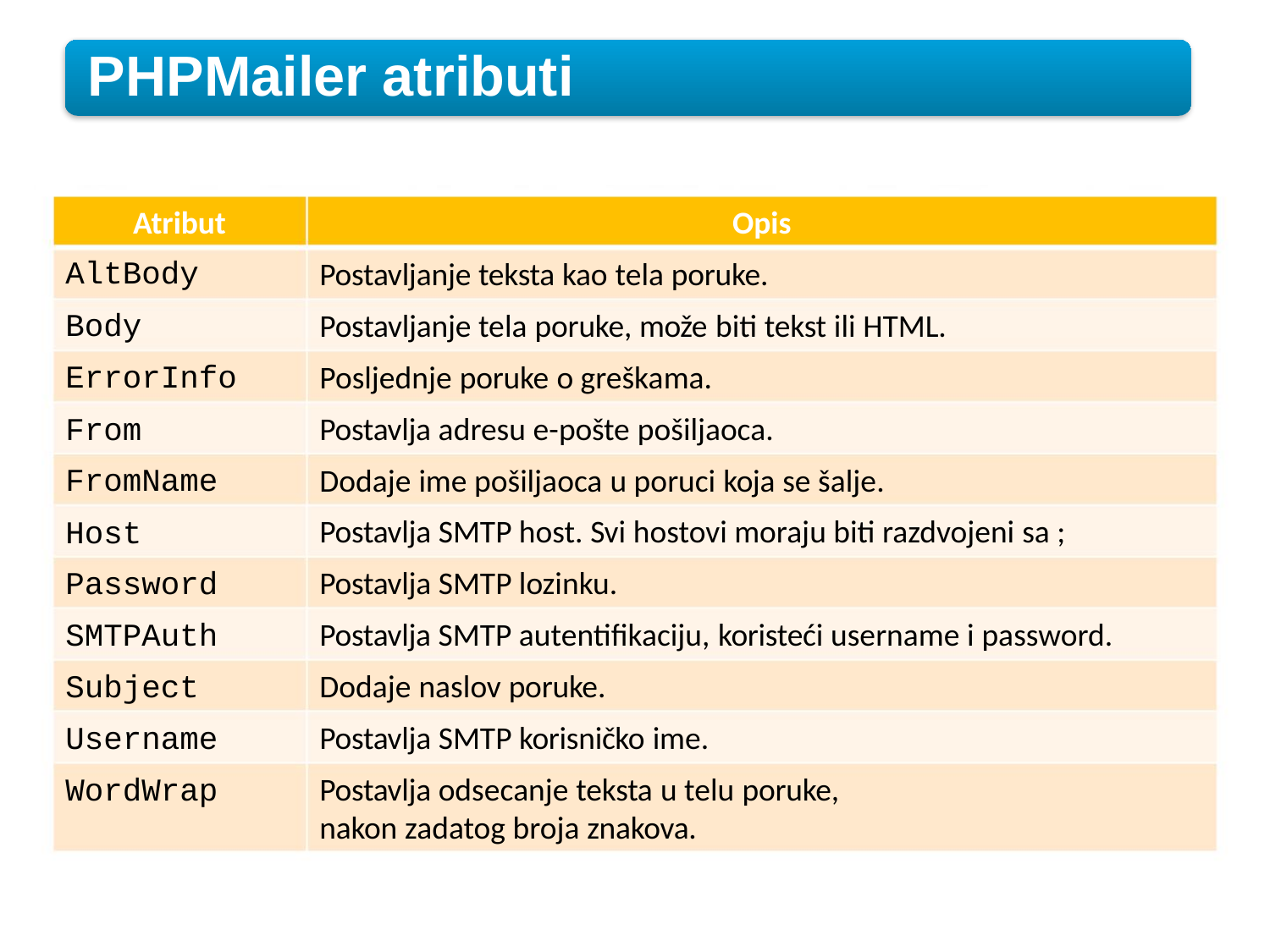

PHPMailer atributi

Atribut
AltBody
Opis
Postavljanje teksta kao tela poruke.
Postavljanje tela poruke, može biti tekst ili HTML.
Posljednje poruke o greškama.
Body
ErrorInfo
From
Postavlja adresu e-pošte pošiljaoca.
Dodaje ime pošiljaoca u poruci koja se šalje.
Postavlja SMTP host. Svi hostovi moraju biti razdvojeni sa ;
Postavlja SMTP lozinku.
FromName
Host
Password
SMTPAuth
Subject
Username
WordWrap
Postavlja SMTP autentifikaciju, koristeći username i password.
Dodaje naslov poruke.
Postavlja SMTP korisničko ime.
Postavlja odsecanje teksta u telu poruke,
nakon zadatog broja znakova.